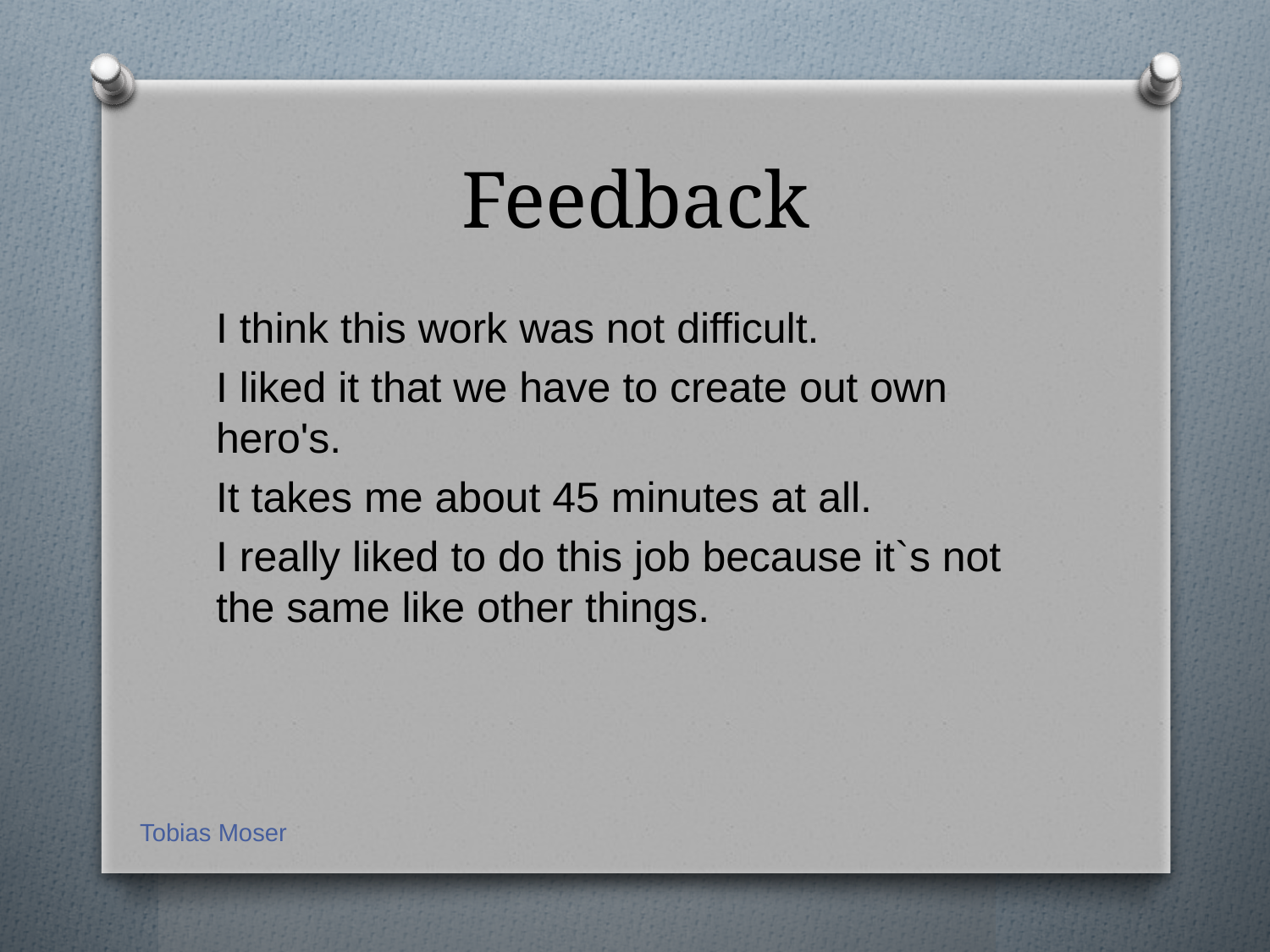

# Feedback
I think this work was not difficult.
I liked it that we have to create out own hero's.
It takes me about 45 minutes at all.
I really liked to do this job because it`s not the same like other things.

Tobias Moser